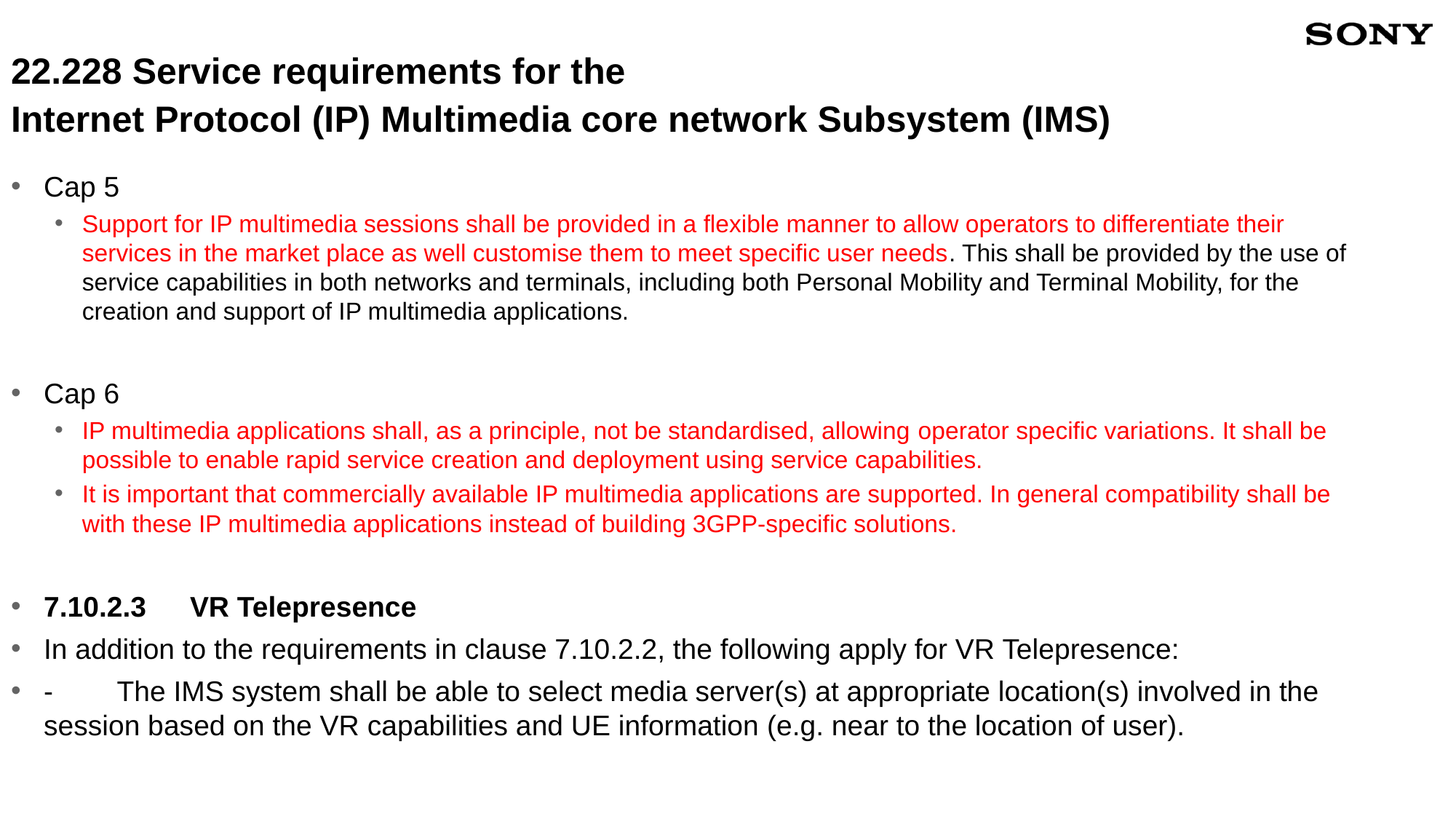

22.228 Service requirements for the
Internet Protocol (IP) Multimedia core network Subsystem (IMS)
Cap 5
Support for IP multimedia sessions shall be provided in a flexible manner to allow operators to differentiate their services in the market place as well customise them to meet specific user needs. This shall be provided by the use of service capabilities in both networks and terminals, including both Personal Mobility and Terminal Mobility, for the creation and support of IP multimedia applications.

Cap 6
IP multimedia applications shall, as a principle, not be standardised, allowing operator specific variations. It shall be possible to enable rapid service creation and deployment using service capabilities.
It is important that commercially available IP multimedia applications are supported. In general compatibility shall be with these IP multimedia applications instead of building 3GPP-specific solutions.

7.10.2.3	VR Telepresence
In addition to the requirements in clause 7.10.2.2, the following apply for VR Telepresence:
- 	The IMS system shall be able to select media server(s) at appropriate location(s) involved in the session based on the VR capabilities and UE information (e.g. near to the location of user).